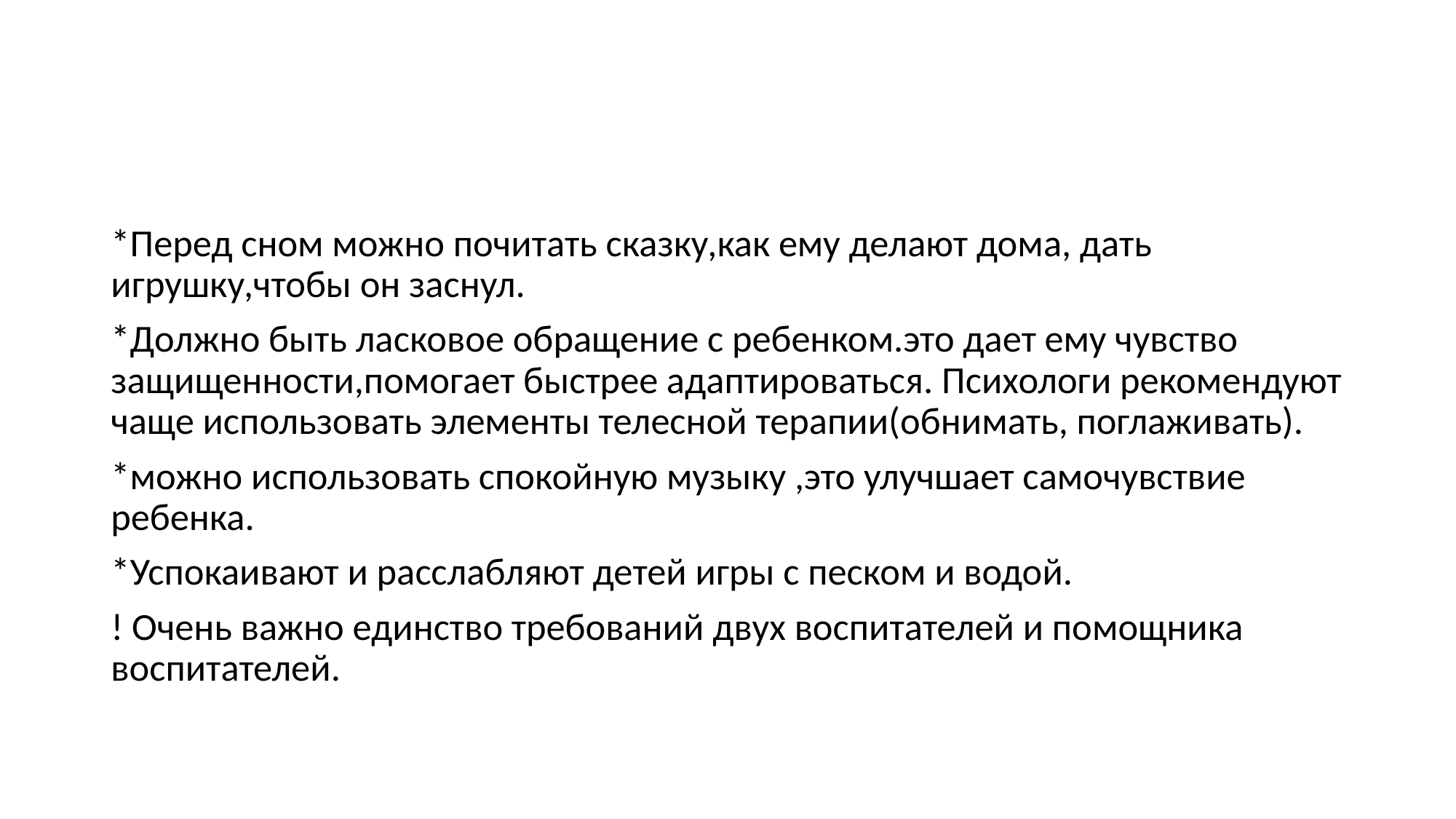

#
*Перед сном можно почитать сказку,как ему делают дома, дать игрушку,чтобы он заснул.
*Должно быть ласковое обращение с ребенком.это дает ему чувство защищенности,помогает быстрее адаптироваться. Психологи рекомендуют чаще использовать элементы телесной терапии(обнимать, поглаживать).
*можно использовать спокойную музыку ,это улучшает самочувствие ребенка.
*Успокаивают и расслабляют детей игры с песком и водой.
! Очень важно единство требований двух воспитателей и помощника воспитателей.